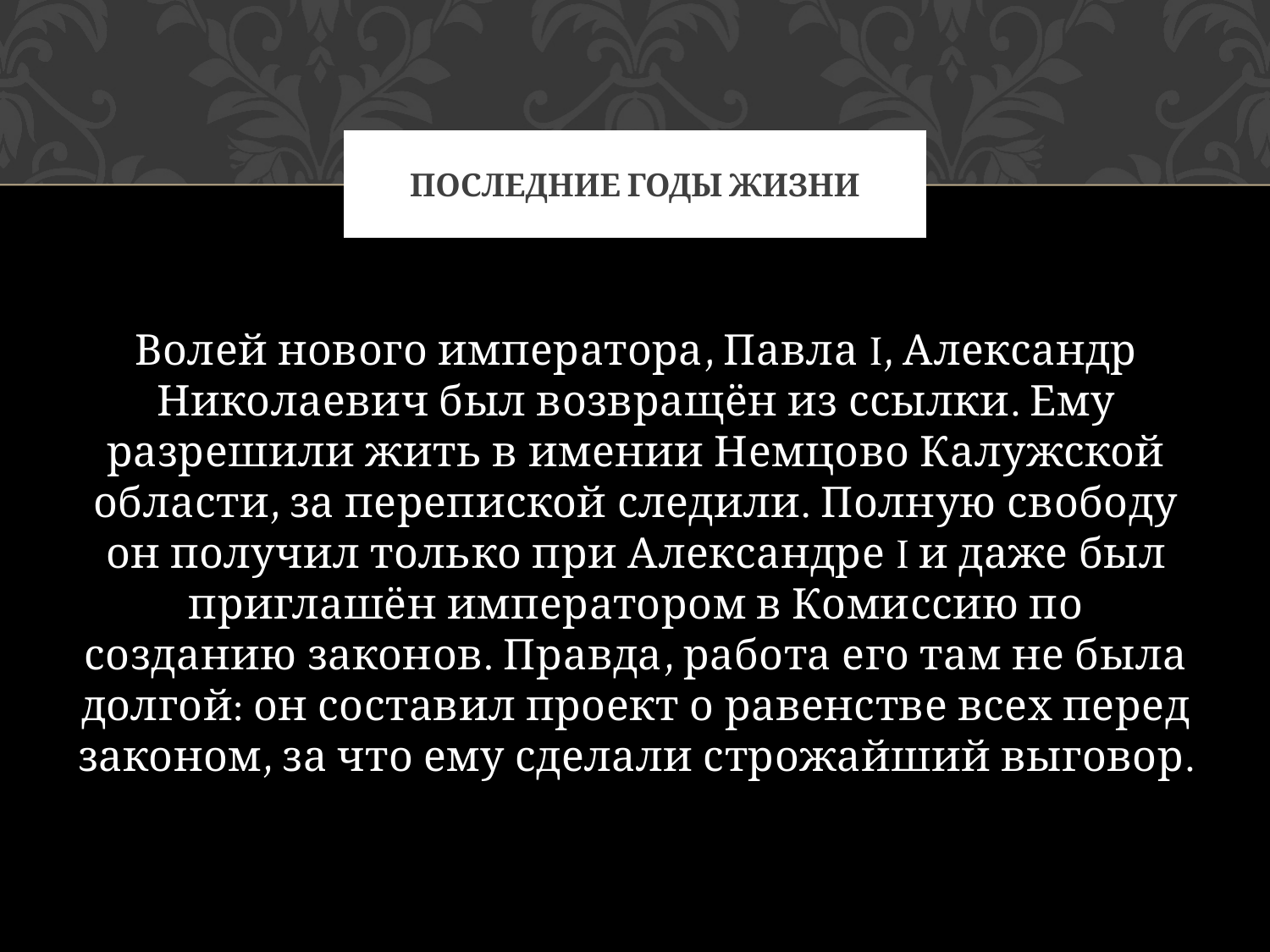

# Последние годы жизни
Волей нового императора, Павла I, Александр Николаевич был возвращён из ссылки. Ему разрешили жить в имении Немцово Калужской области, за перепиской следили. Полную свободу он получил только при Александре I и даже был приглашён императором в Комиссию по созданию законов. Правда, работа его там не была долгой: он составил проект о равенстве всех перед законом, за что ему сделали строжайший выговор.